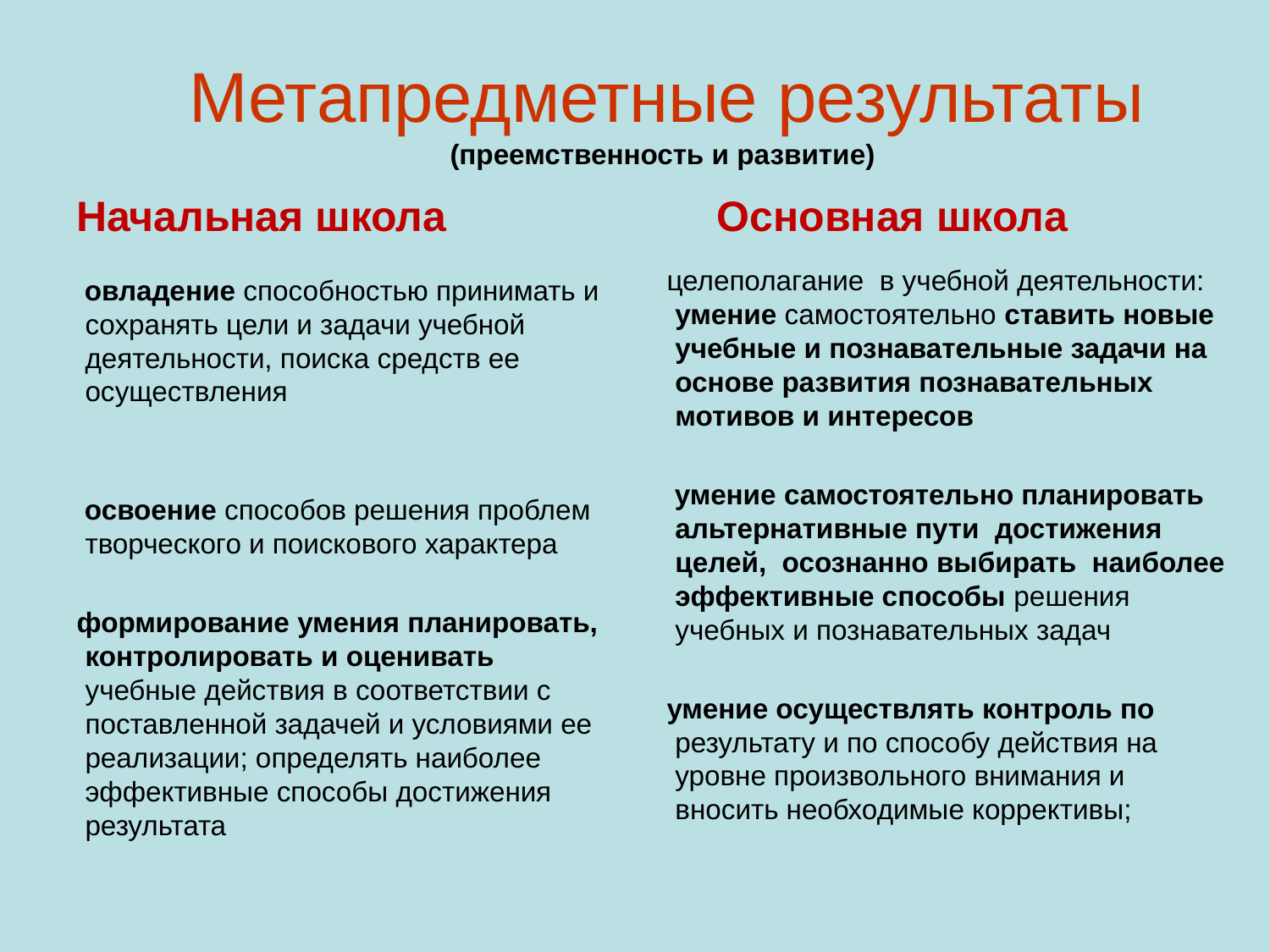

Метапредметные результаты
(преемственность и развитие)
     Основная школа
Начальная школа
     целеполагание  в учебной деятельности: умение самостоятельно ставить новые учебные и познавательные задачи на основе развития познавательных мотивов и интересов

      умение самостоятельно планировать альтернативные пути  достижения целей,  осознанно выбирать  наиболее эффективные способы решения учебных и познавательных задач

     умение осуществлять контроль по результату и по способу действия на уровне произвольного внимания и вносить необходимые коррективы;

      овладение способностью принимать и сохранять цели и задачи учебной деятельности, поиска средств ее осуществления

      освоение способов решения проблем творческого и поискового характера

     формирование умения планировать, контролировать и оценивать учебные действия в соответствии с поставленной задачей и условиями ее реализации; определять наиболее эффективные способы достижения результата